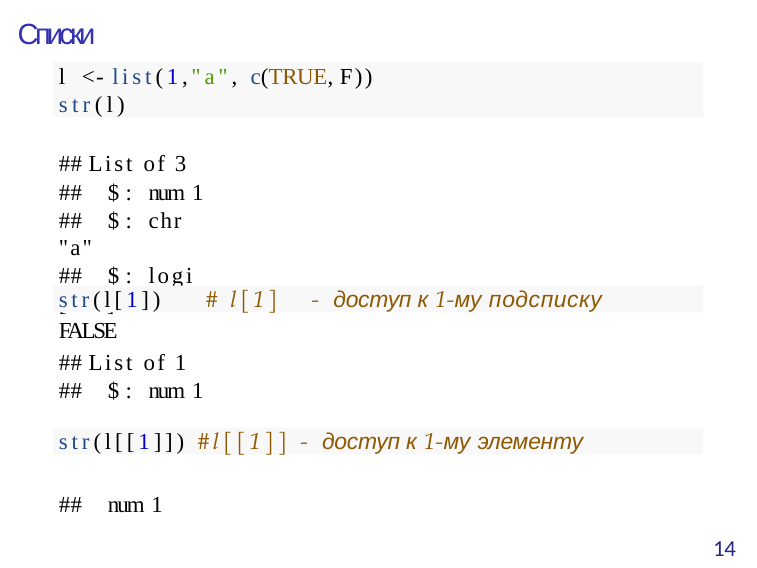

# Списки
l <- list(1,"a", c(TRUE, F))
str(l)
## List of 3  ##	$ : num 1
##	$ : chr "a"
##	$ : logi [1:2] TRUE FALSE
str(l[1])	#   l[1]	- доступ к 1-му подсписку
## List of 1  ##	$ : num 1
str(l[[1]]) # l[[1]] - доступ к 1-му элементу
##	num 1
14